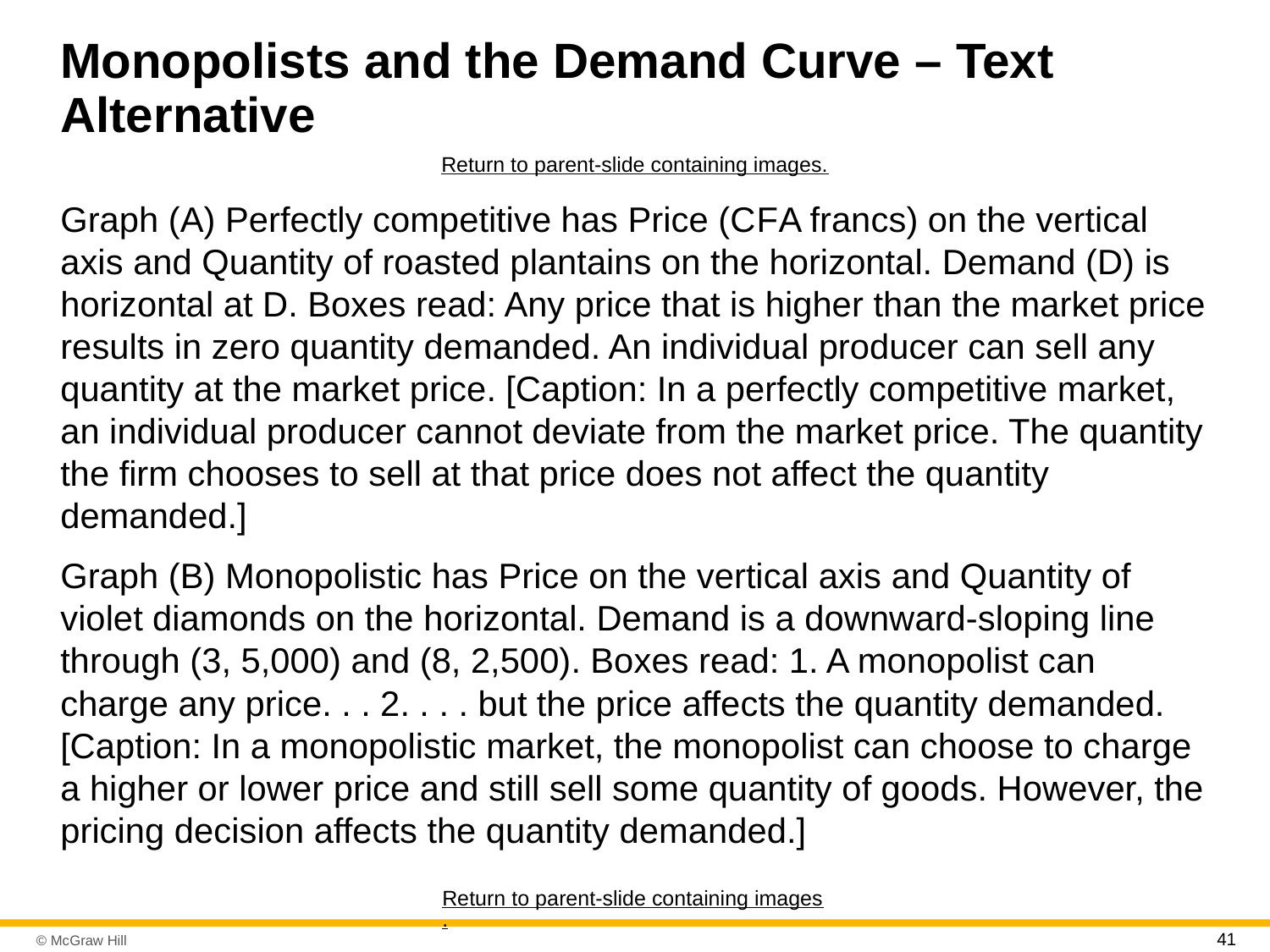

# Monopolists and the Demand Curve – Text Alternative
Return to parent-slide containing images.
Graph (A) Perfectly competitive has Price (C F A francs) on the vertical axis and Quantity of roasted plantains on the horizontal. Demand (D) is horizontal at D. Boxes read: Any price that is higher than the market price results in zero quantity demanded. An individual producer can sell any quantity at the market price. [Caption: In a perfectly competitive market, an individual producer cannot deviate from the market price. The quantity the firm chooses to sell at that price does not affect the quantity demanded.]
Graph (B) Monopolistic has Price on the vertical axis and Quantity of violet diamonds on the horizontal. Demand is a downward-sloping line through (3, 5,000) and (8, 2,500). Boxes read: 1. A monopolist can charge any price. . . 2. . . . but the price affects the quantity demanded. [Caption: In a monopolistic market, the monopolist can choose to charge a higher or lower price and still sell some quantity of goods. However, the pricing decision affects the quantity demanded.]
Return to parent-slide containing images.